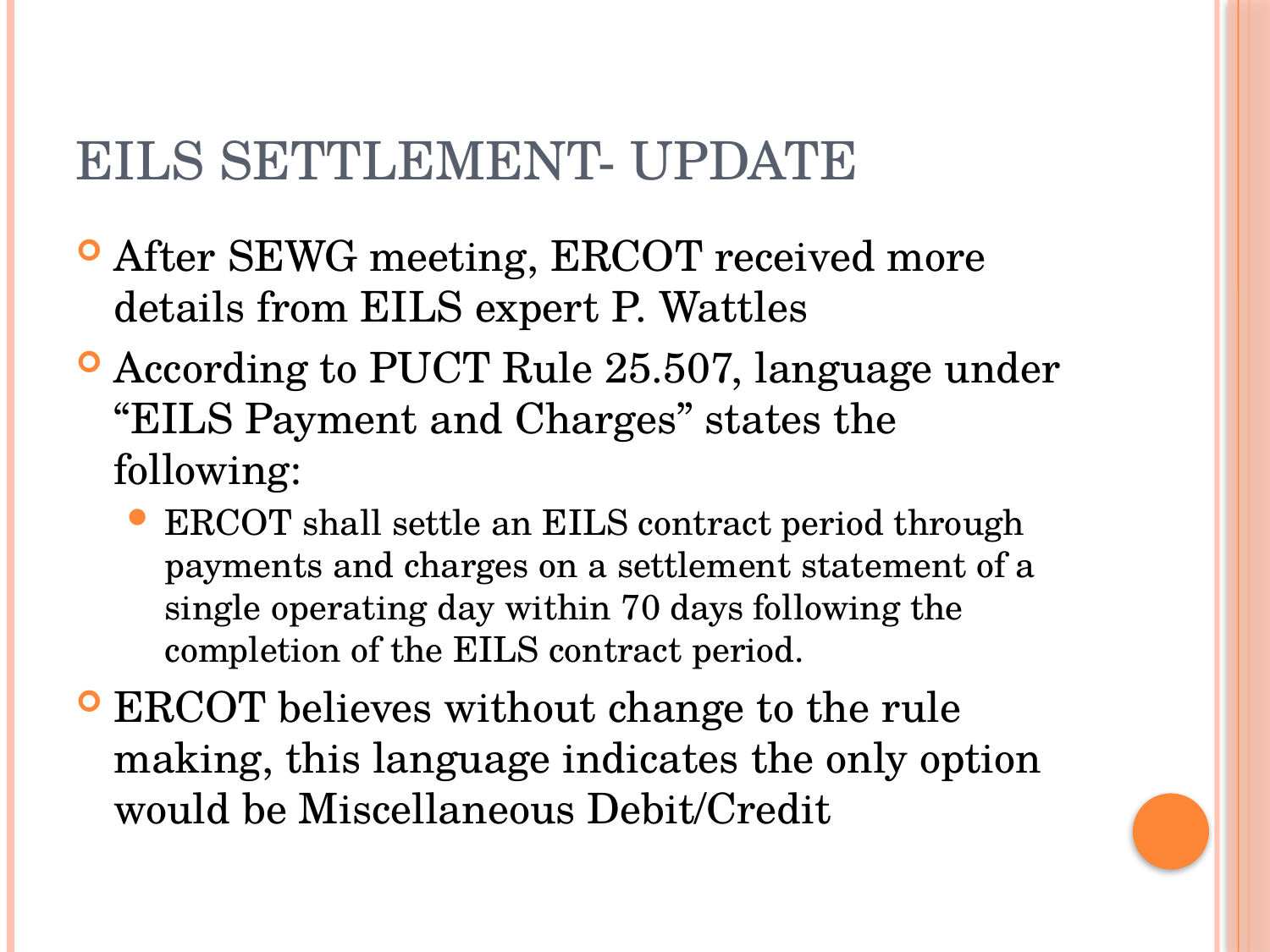

# EILS Settlement- Update
After SEWG meeting, ERCOT received more details from EILS expert P. Wattles
According to PUCT Rule 25.507, language under “EILS Payment and Charges” states the following:
ERCOT shall settle an EILS contract period through payments and charges on a settlement statement of a single operating day within 70 days following the completion of the EILS contract period.
ERCOT believes without change to the rule making, this language indicates the only option would be Miscellaneous Debit/Credit